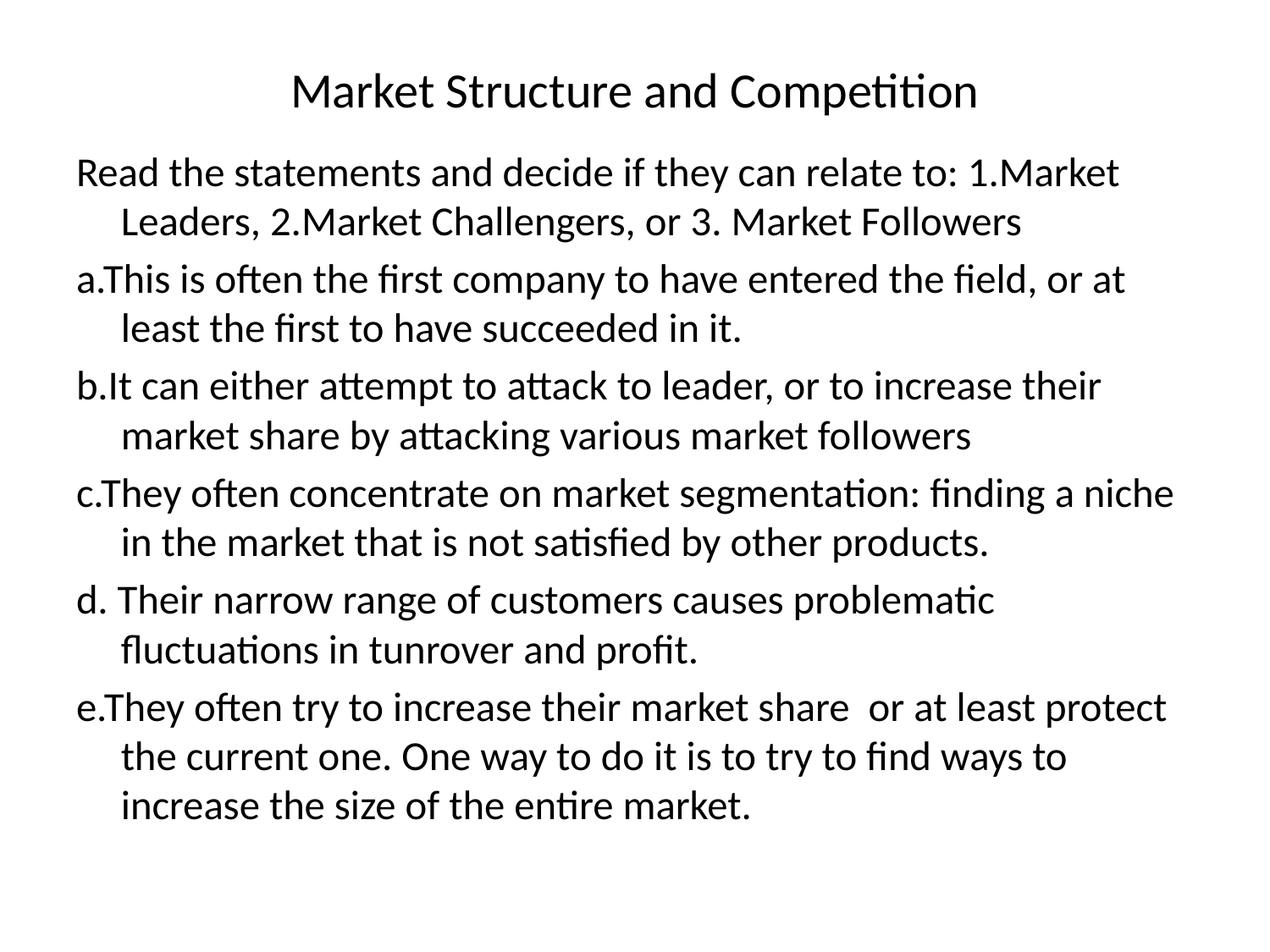

# Market Structure and Competition
Read the statements and decide if they can relate to: 1.Market Leaders, 2.Market Challengers, or 3. Market Followers
a.This is often the first company to have entered the field, or at least the first to have succeeded in it.
b.It can either attempt to attack to leader, or to increase their market share by attacking various market followers
c.They often concentrate on market segmentation: finding a niche in the market that is not satisfied by other products.
d. Their narrow range of customers causes problematic fluctuations in tunrover and profit.
e.They often try to increase their market share  or at least protect the current one. One way to do it is to try to find ways to increase the size of the entire market.